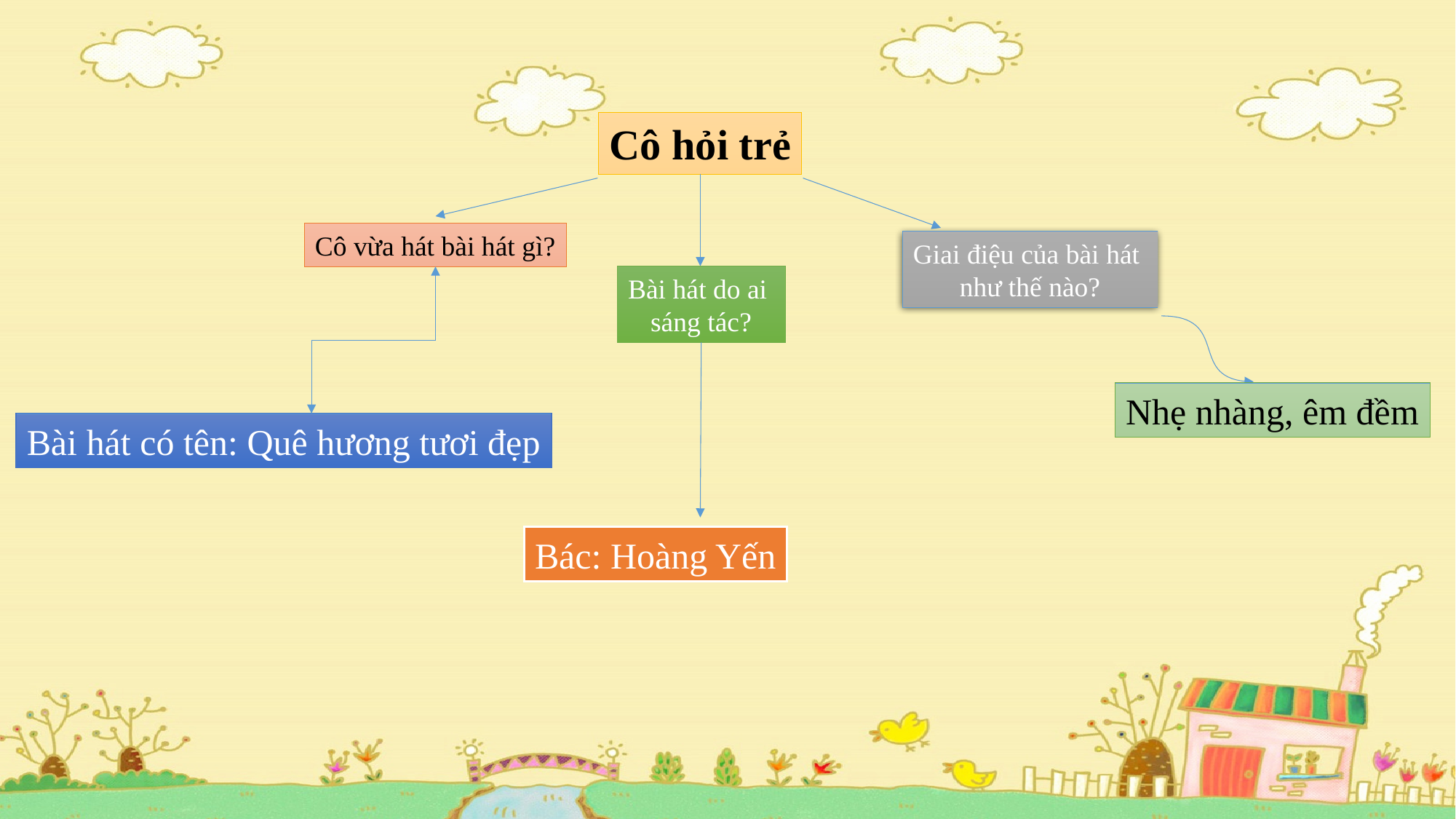

Cô hỏi trẻ
Cô vừa hát bài hát gì?
Giai điệu của bài hát
như thế nào?
Bài hát do ai
sáng tác?
Nhẹ nhàng, êm đềm
Bài hát có tên: Quê hương tươi đẹp
Bác: Hoàng Yến